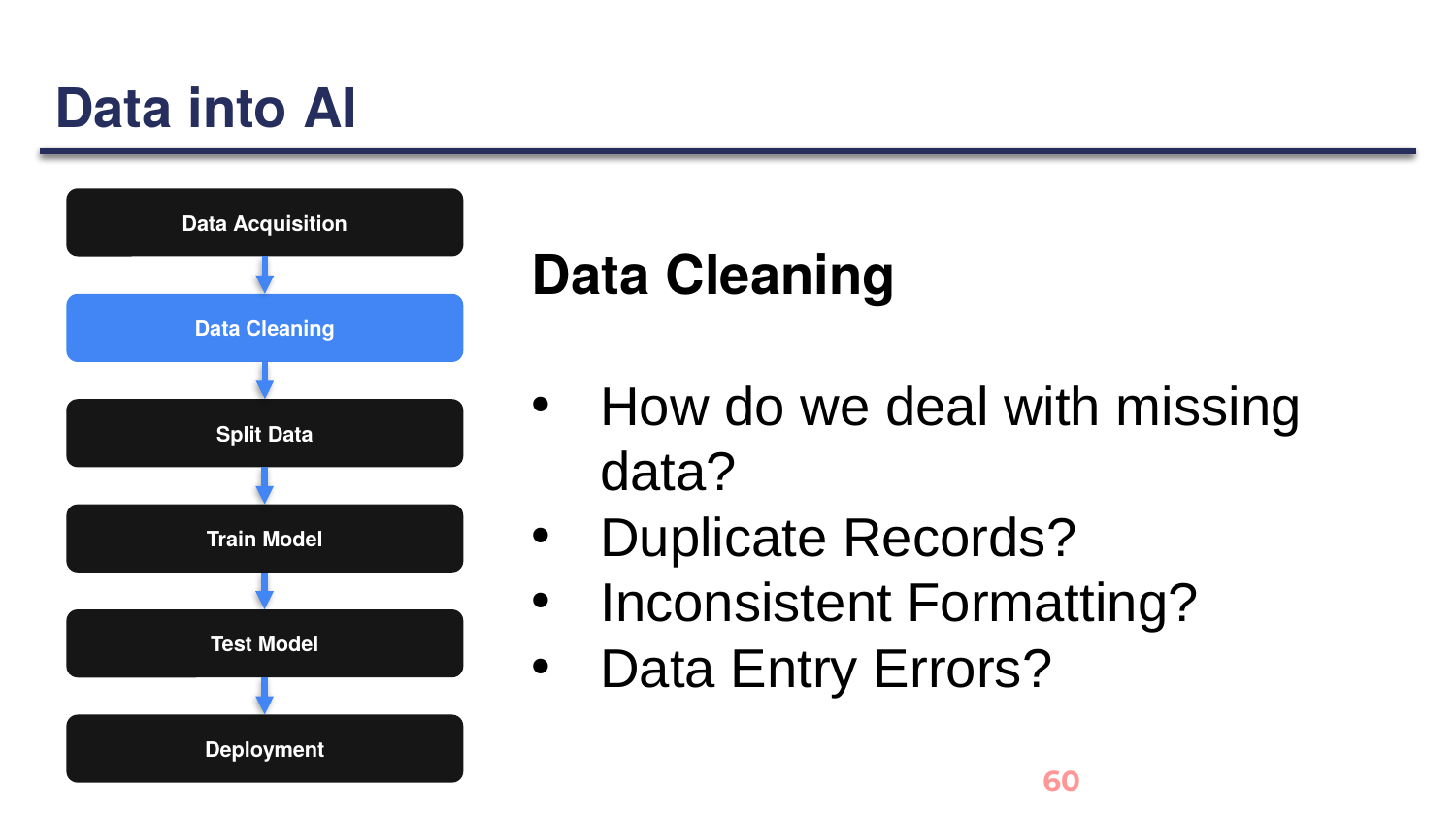

Data into AI
Data Acquisition

Data Cleaning

How do we deal with missing data?
Duplicate Records?
Inconsistent Formatting?
Data Entry Errors?
Data Cleaning
Split Data
Train Model
Test Model
Deployment
60